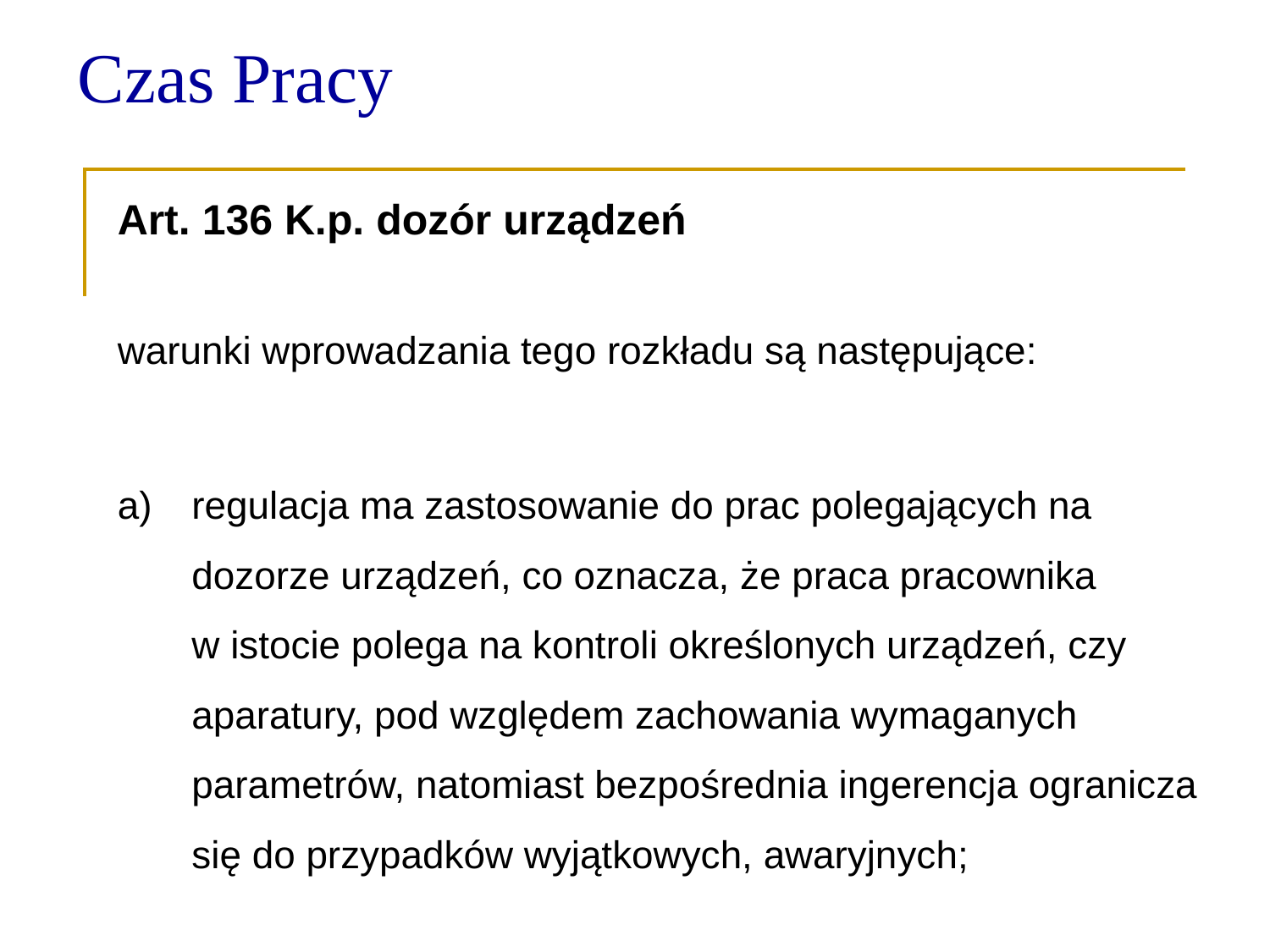

Czas Pracy
Art. 136 K.p. dozór urządzeń
warunki wprowadzania tego rozkładu są następujące:

a)	regulacja ma zastosowanie do prac polegających na dozorze urządzeń, co oznacza, że praca pracownika
w istocie polega na kontroli określonych urządzeń, czy aparatury, pod względem zachowania wymaganych parametrów, natomiast bezpośrednia ingerencja ogranicza się do przypadków wyjątkowych, awaryjnych;